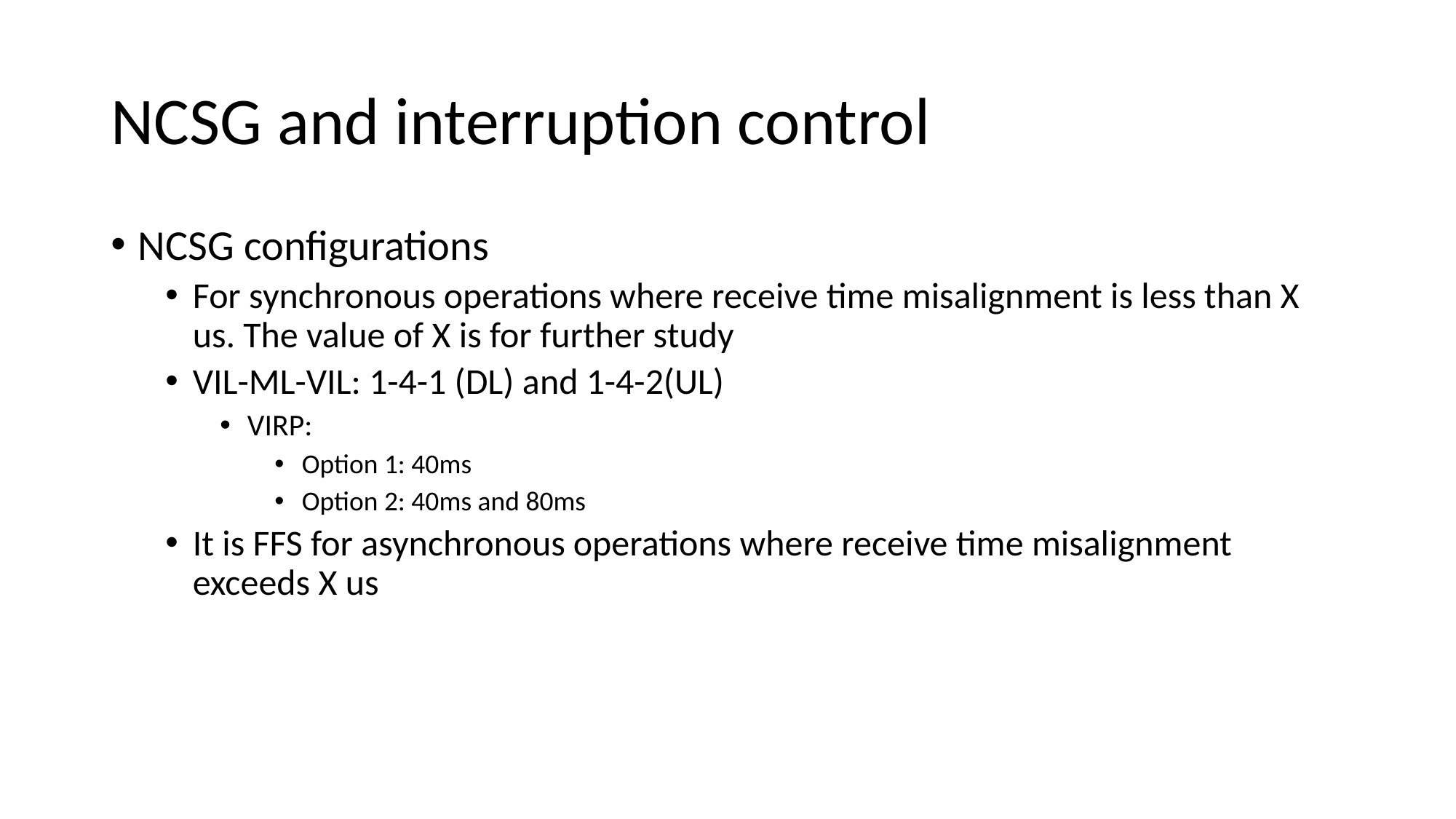

# NCSG and interruption control
NCSG configurations
For synchronous operations where receive time misalignment is less than X us. The value of X is for further study
VIL-ML-VIL: 1-4-1 (DL) and 1-4-2(UL)
VIRP:
Option 1: 40ms
Option 2: 40ms and 80ms
It is FFS for asynchronous operations where receive time misalignment exceeds X us